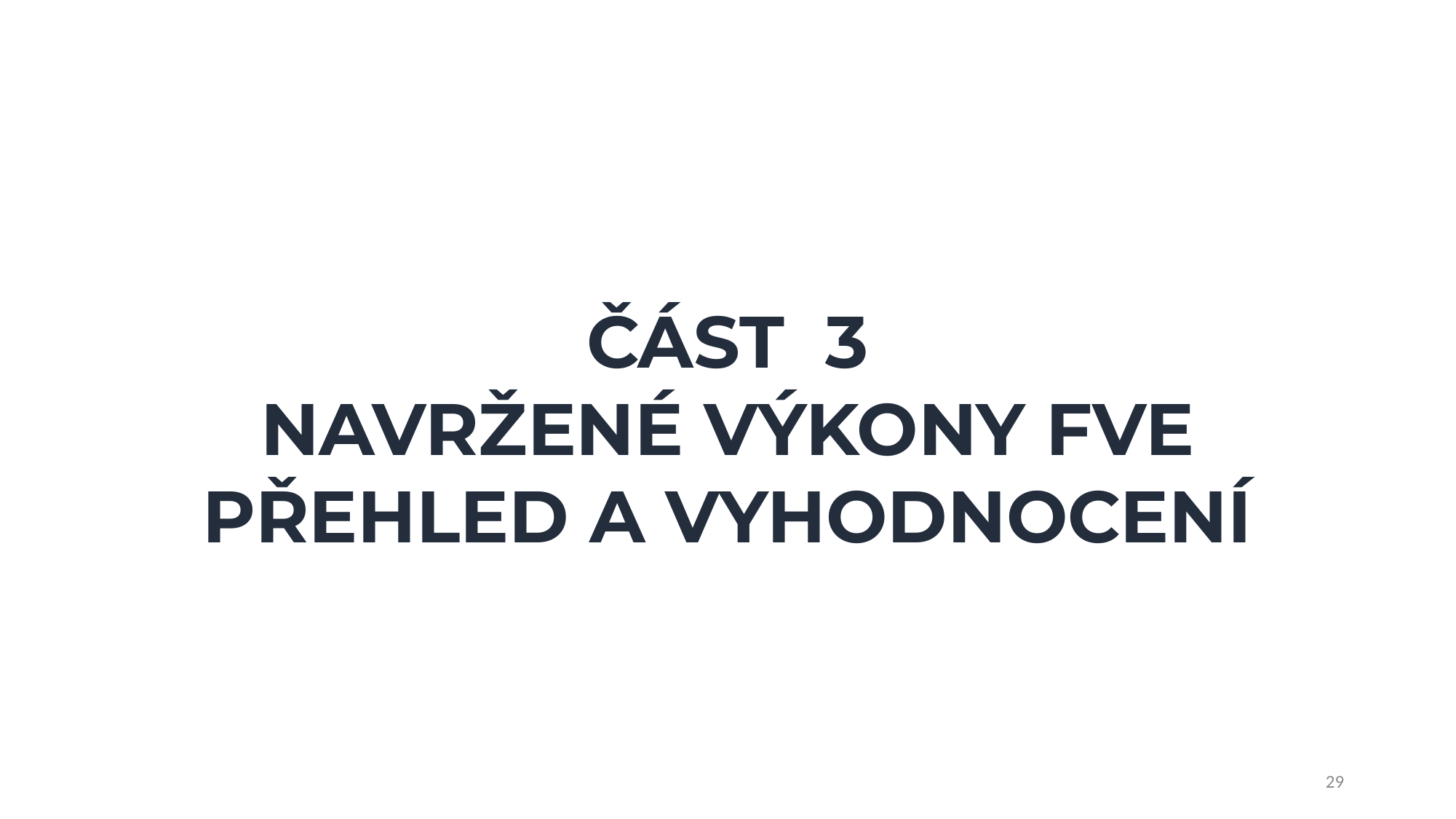

ČÁST  3
NAVRŽENÉ VÝKONY FVE
PŘEHLED A VYHODNOCENÍ
29